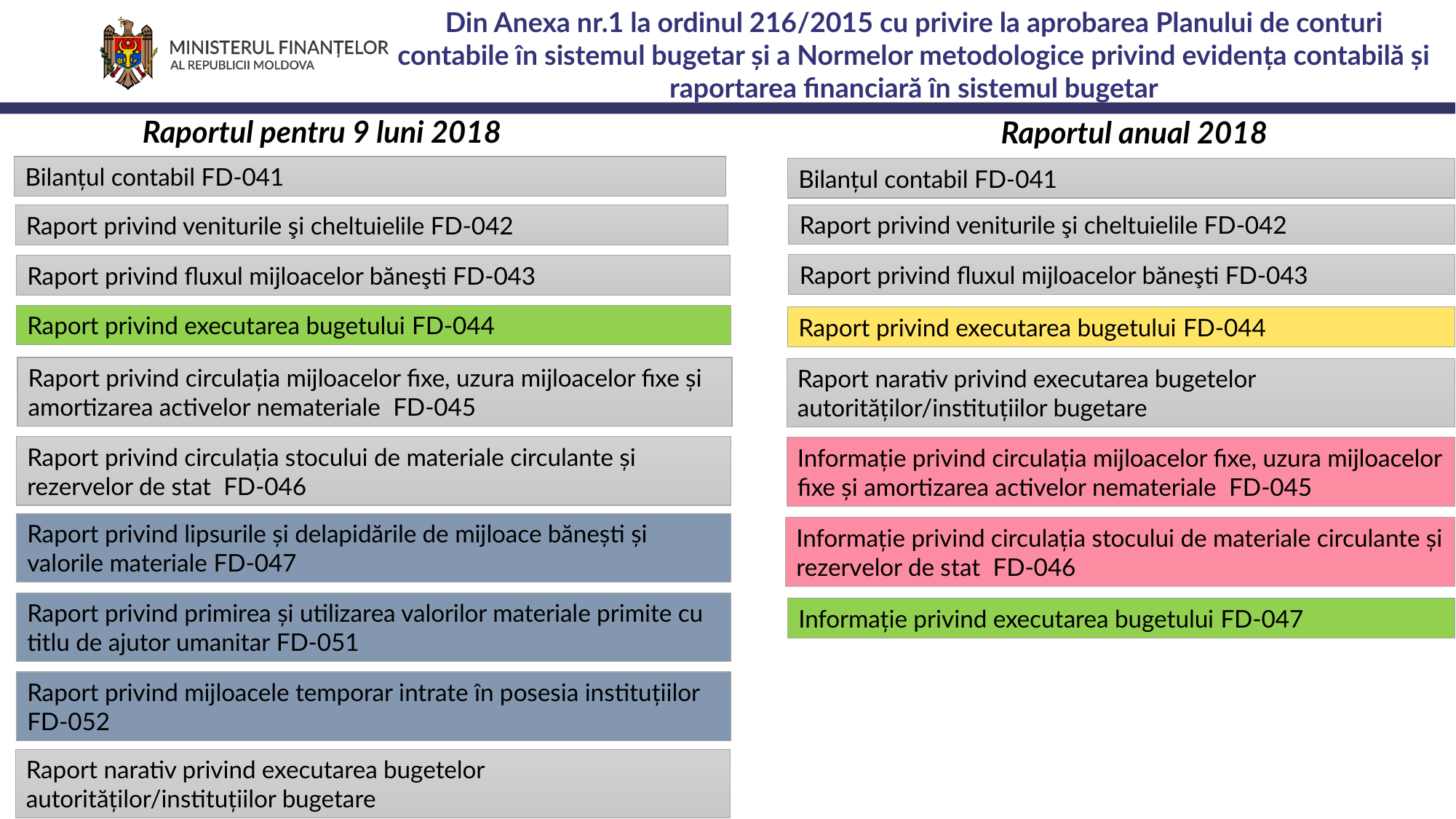

Din Anexa nr.1 la ordinul 216/2015 cu privire la aprobarea Planului de conturi contabile în sistemul bugetar și a Normelor metodologice privind evidența contabilă și raportarea financiară în sistemul bugetar

Raportul pentru 9 luni 2018
Raportul anual 2018
Bilanțul contabil FD-041
Bilanțul contabil FD-041
Raport privind veniturile şi cheltuielile FD-042
Raport privind veniturile şi cheltuielile FD-042
Raport privind fluxul mijloacelor băneşti FD-043
Raport privind fluxul mijloacelor băneşti FD-043
Raport privind executarea bugetului FD-044
Raport privind executarea bugetului FD-044
Raport privind circulația mijloacelor fixe, uzura mijloacelor fixe și amortizarea activelor nemateriale  FD-045
Raport narativ privind executarea bugetelor autorităților/instituțiilor bugetare
Raport privind circulația stocului de materiale circulante și rezervelor de stat  FD-046
Informație privind circulația mijloacelor fixe, uzura mijloacelor fixe și amortizarea activelor nemateriale  FD-045
Raport privind lipsurile și delapidările de mijloace bănești și valorile materiale FD-047
Informație privind circulația stocului de materiale circulante și rezervelor de stat  FD-046
Raport privind primirea și utilizarea valorilor materiale primite cu titlu de ajutor umanitar FD-051
Informație privind executarea bugetului FD-047
Raport privind mijloacele temporar intrate în posesia instituțiilor FD-052
Raport narativ privind executarea bugetelor autorităților/instituțiilor bugetare